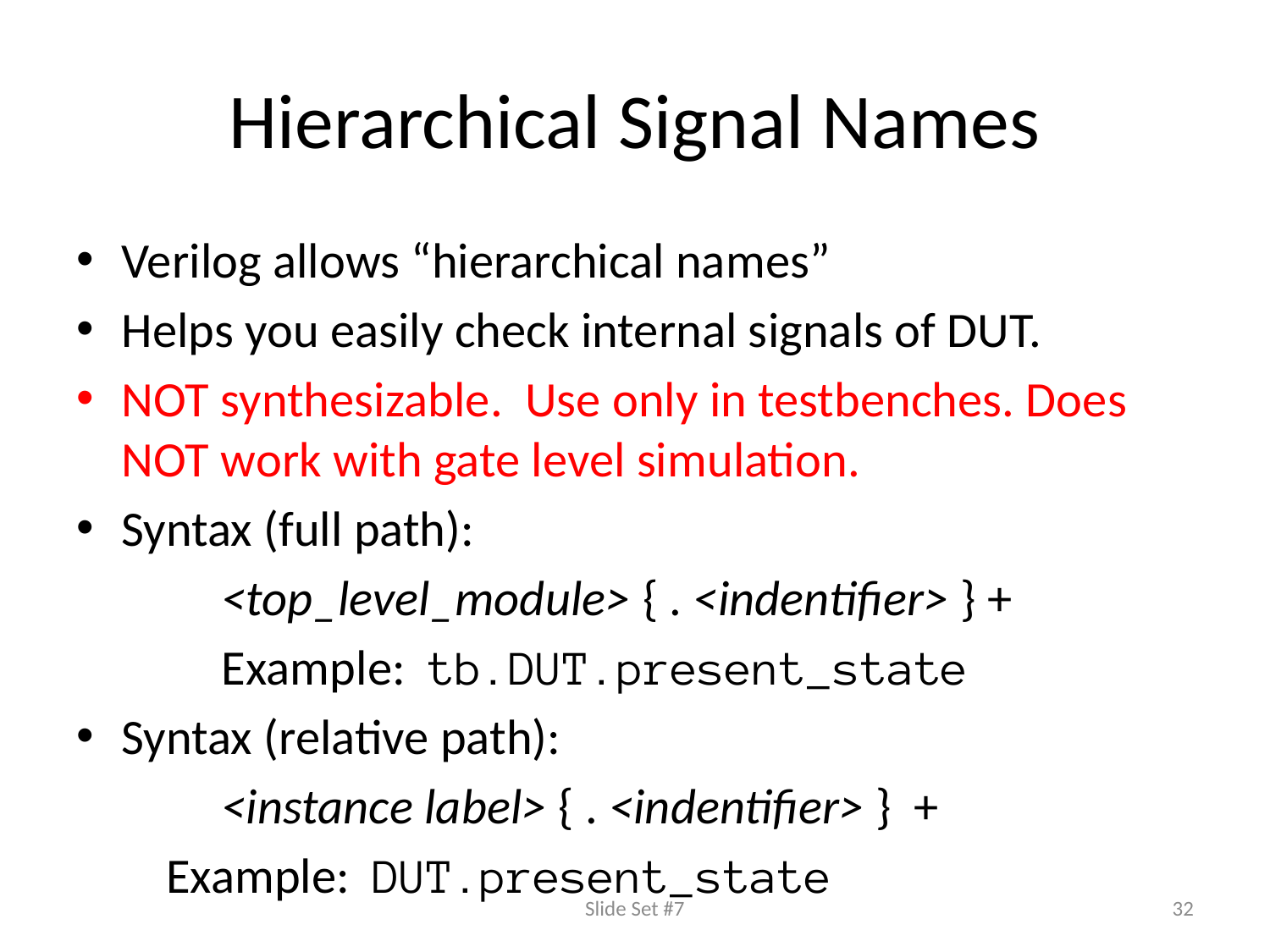

# Hierarchical Signal Names
Verilog allows “hierarchical names”
Helps you easily check internal signals of DUT.
NOT synthesizable.  Use only in testbenches. Does NOT work with gate level simulation.
Syntax (full path):
	   <top_level_module> { . <indentifier> } +
	   Example:  tb.DUT.present_state
Syntax (relative path):
	   <instance label> { . <indentifier> }  +
        Example:  DUT.present_state
Slide Set #7
32